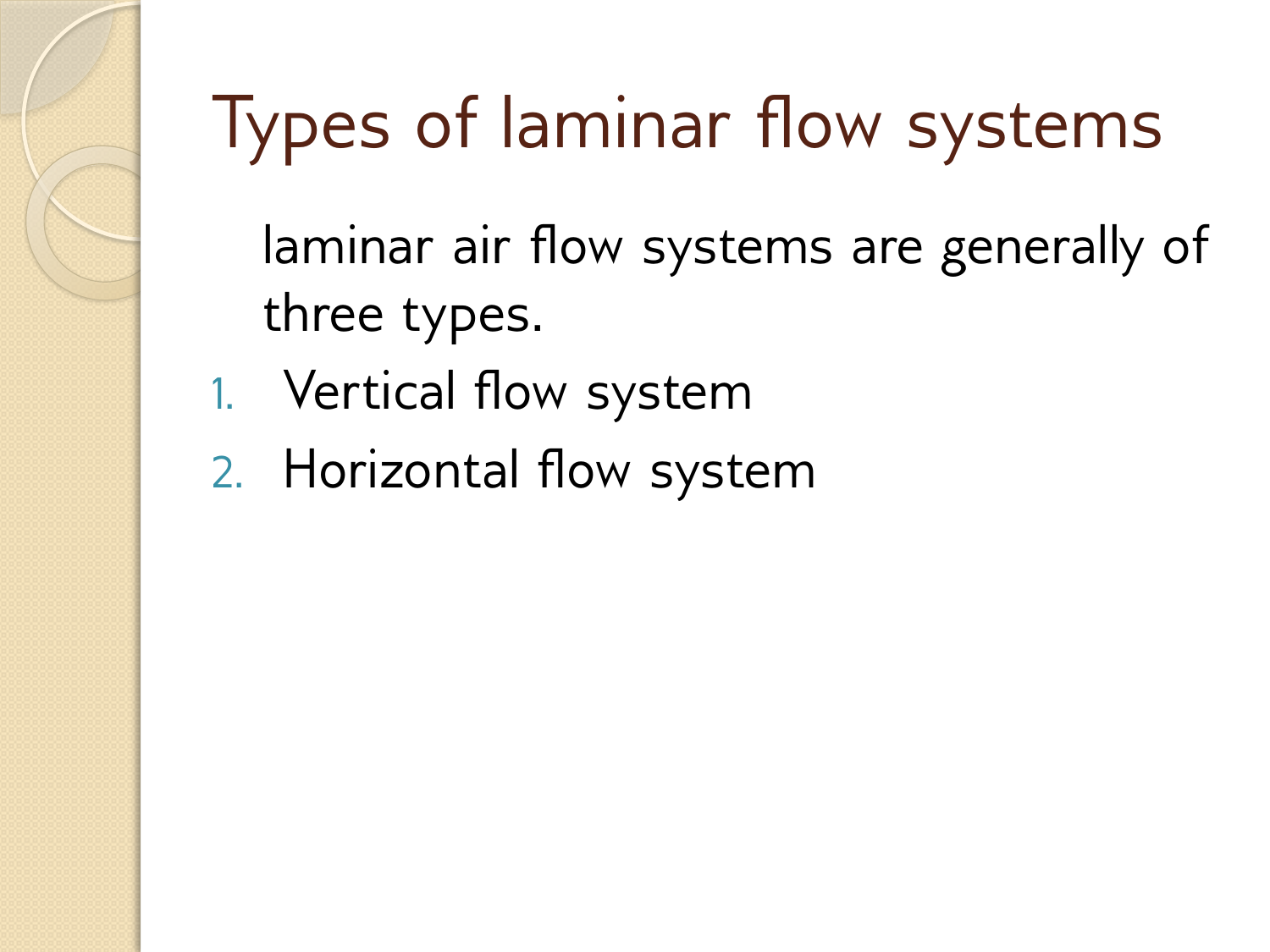

# Types of laminar flow systems
	laminar air flow systems are generally of three types.
Vertical flow system
Horizontal flow system